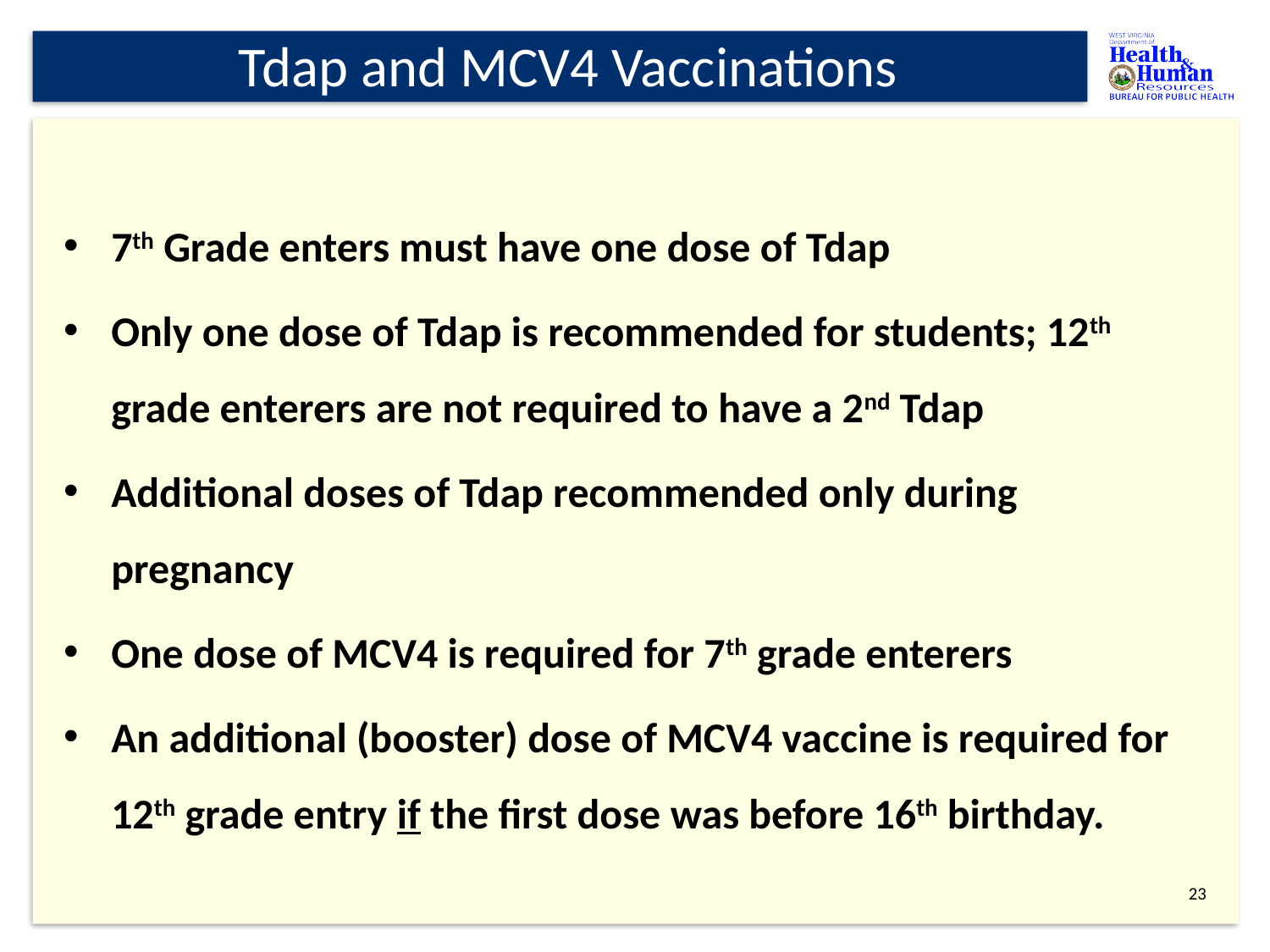

# Tdap and MCV4 Vaccinations

7th Grade enters must have one dose of Tdap
Only one dose of Tdap is recommended for students; 12th grade enterers are not required to have a 2nd Tdap
Additional doses of Tdap recommended only during pregnancy
One dose of MCV4 is required for 7th grade enterers
An additional (booster) dose of MCV4 vaccine is required for 12th grade entry if the first dose was before 16th birthday.
23